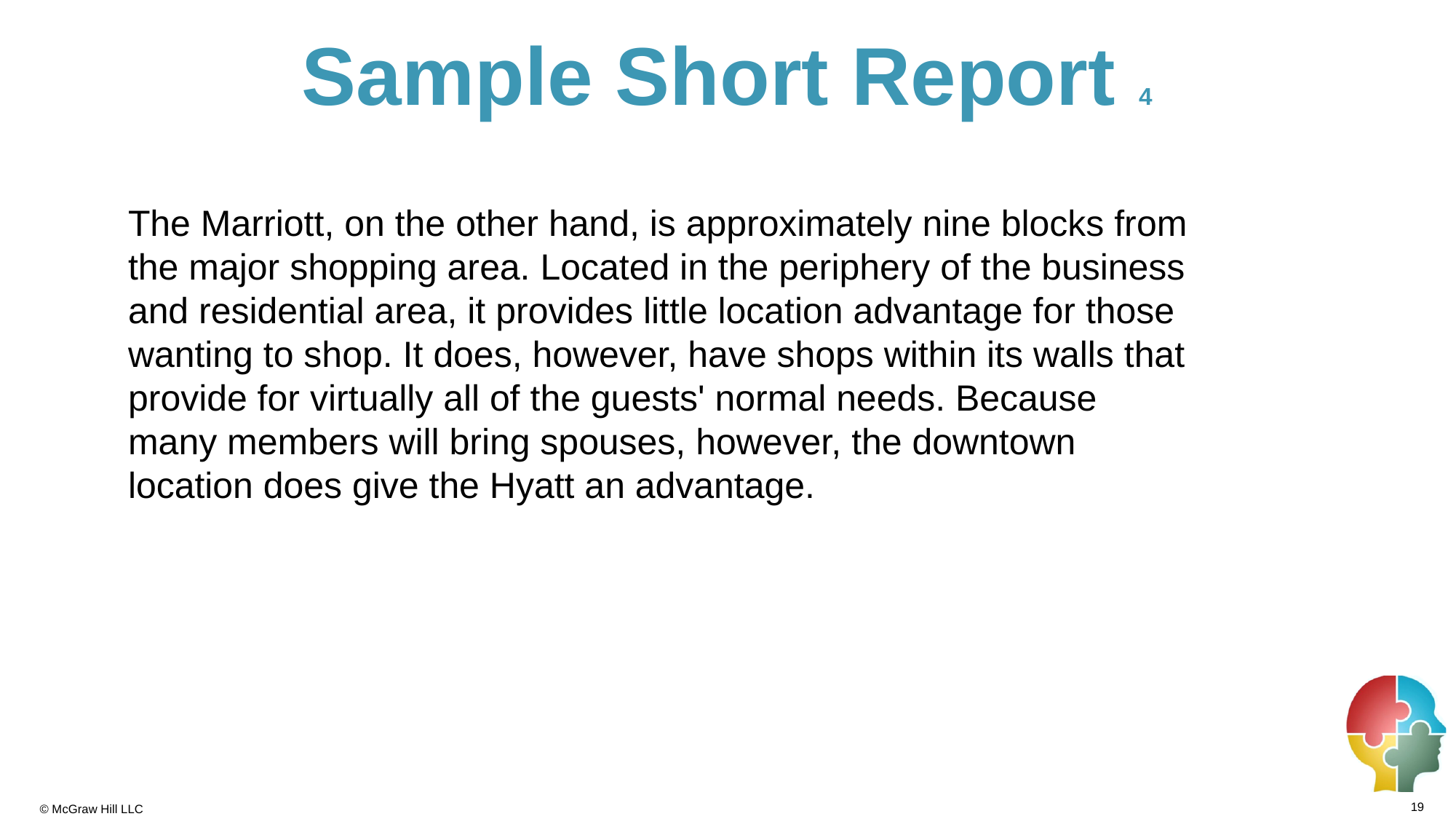

# Sample Short Report 4
The Marriott, on the other hand, is approximately nine blocks from the major shopping area. Located in the periphery of the business and residential area, it provides little location advantage for those wanting to shop. It does, however, have shops within its walls that provide for virtually all of the guests' normal needs. Because many members will bring spouses, however, the downtown location does give the Hyatt an advantage.
19